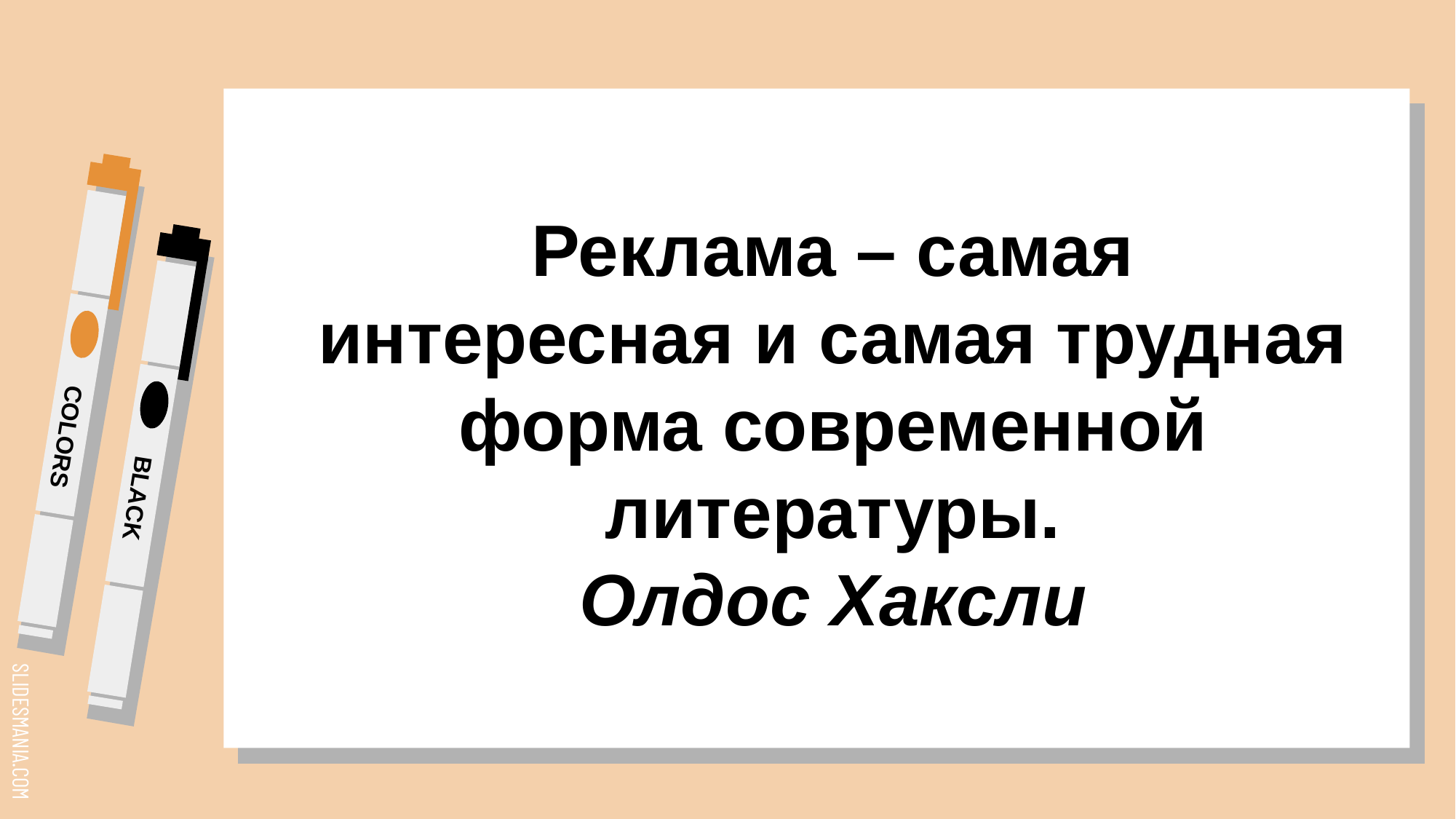

# Реклама – самая интересная и самая трудная форма современной литературы. Олдос Хаксли